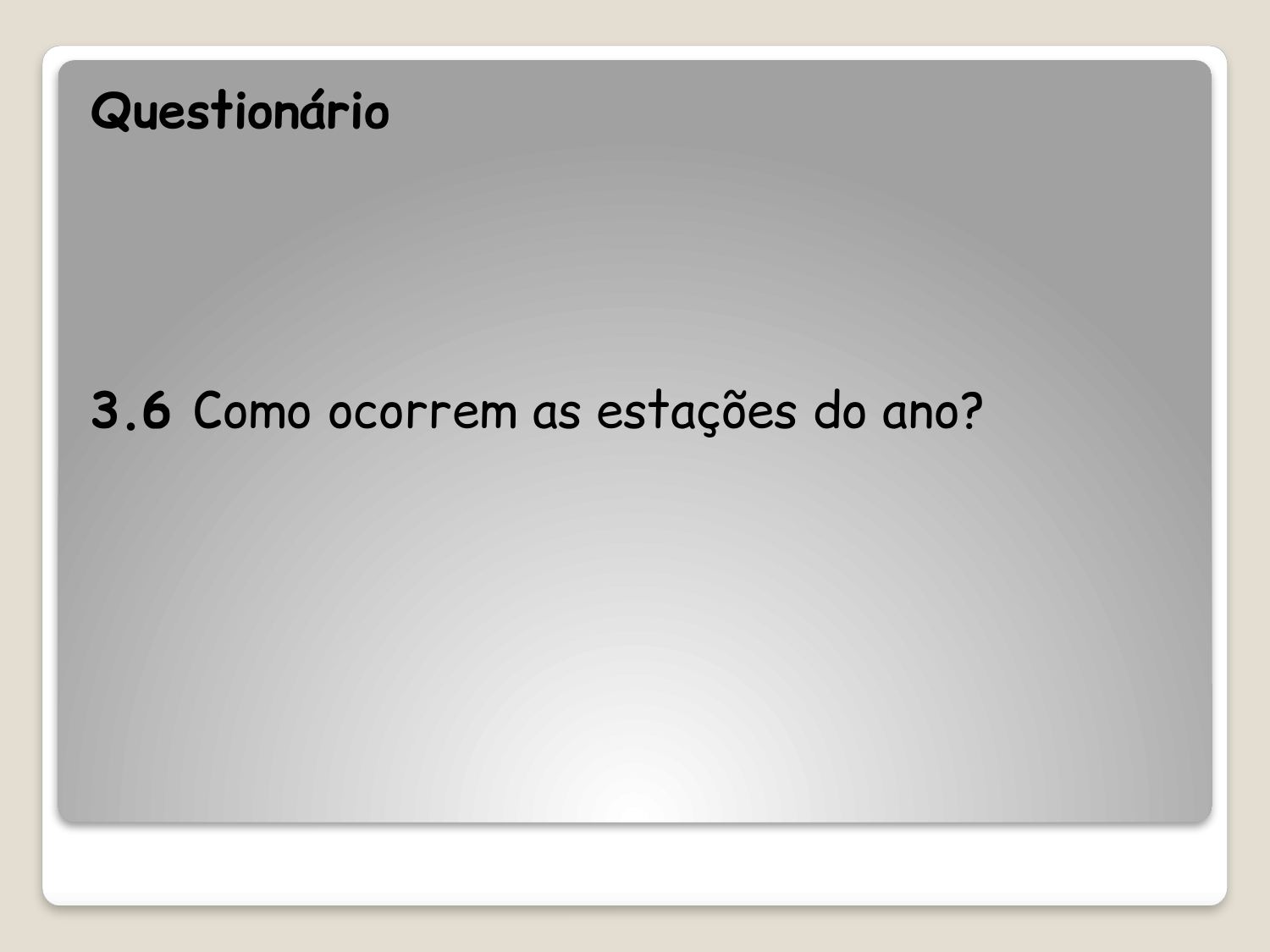

Questionário
3.6 Como ocorrem as estações do ano?